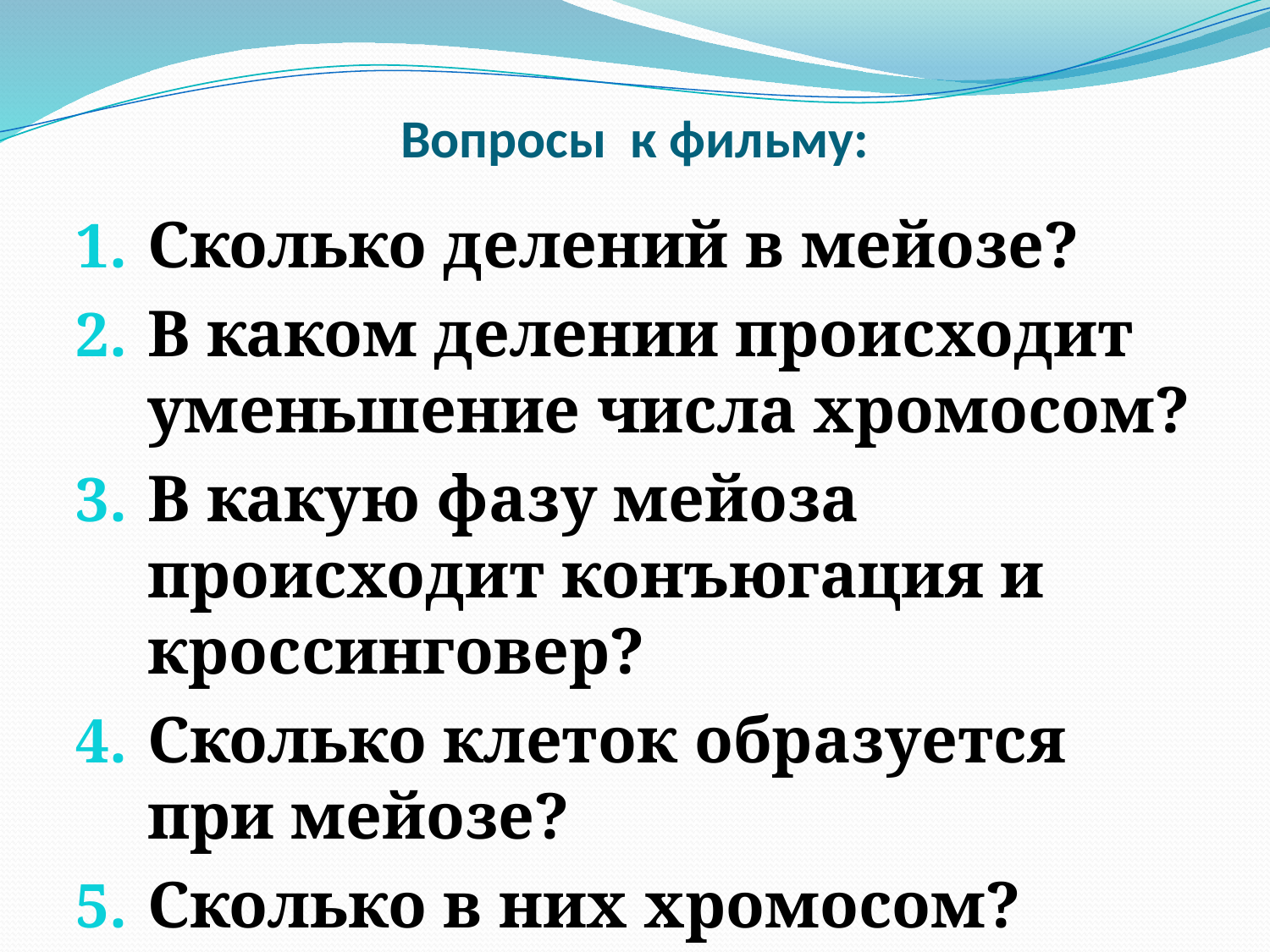

# Вопросы  к фильму:
Сколько делений в мейозе?
В каком делении происходит уменьшение числа хромосом?
В какую фазу мейоза происходит конъюгация и кроссинговер?
Сколько клеток образуется при мейозе?
Сколько в них хромосом?